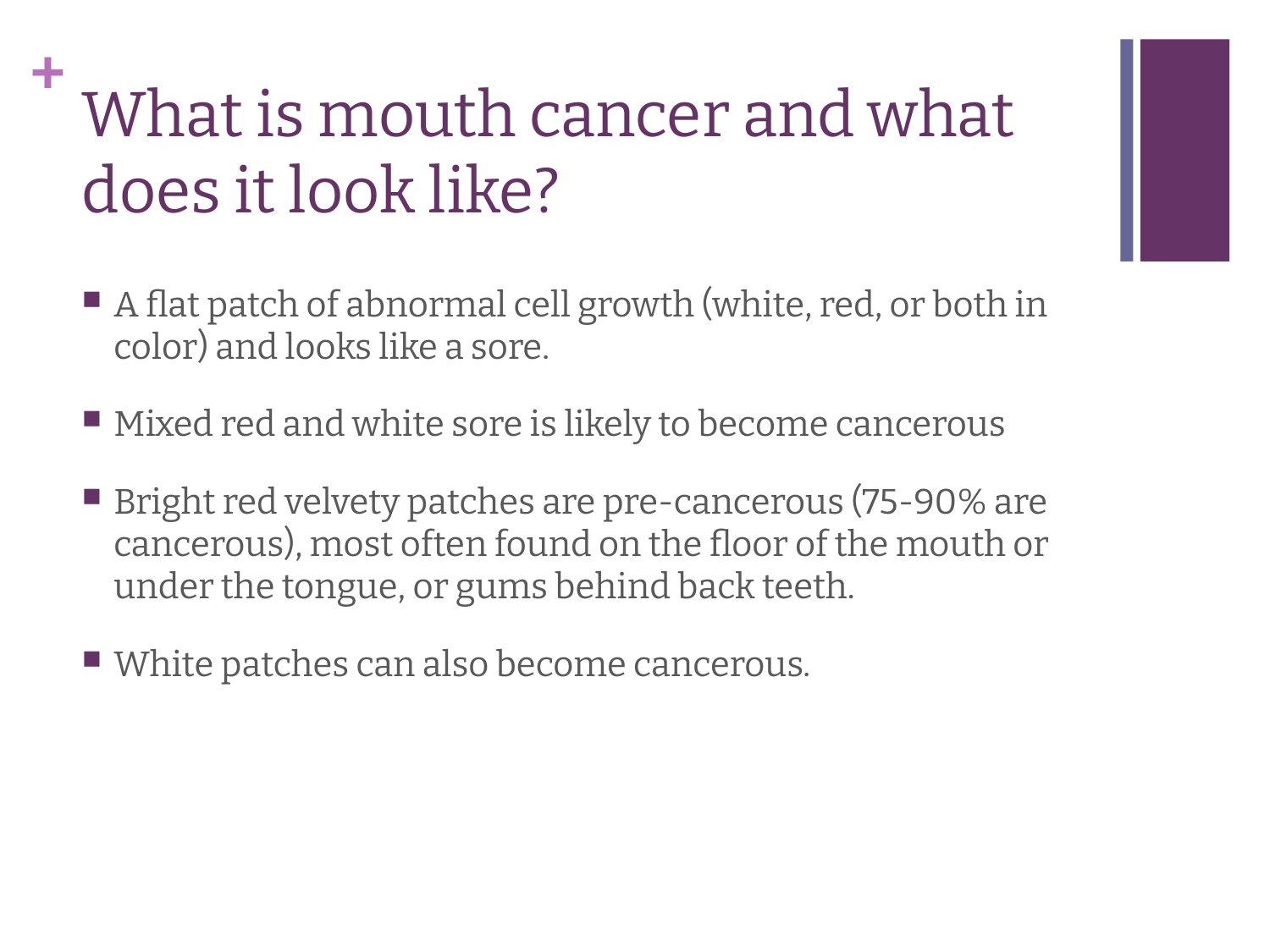

# What is mouth cancer and what does it look like?
A flat patch of abnormal cell growth (white, red, or both in color) and looks like a sore.
Mixed red and white sore is likely to become cancerous
Bright red velvety patches are pre-cancerous (75-90% are cancerous), most often found on the floor of the mouth or under the tongue, or gums behind back teeth.
White patches can also become cancerous.